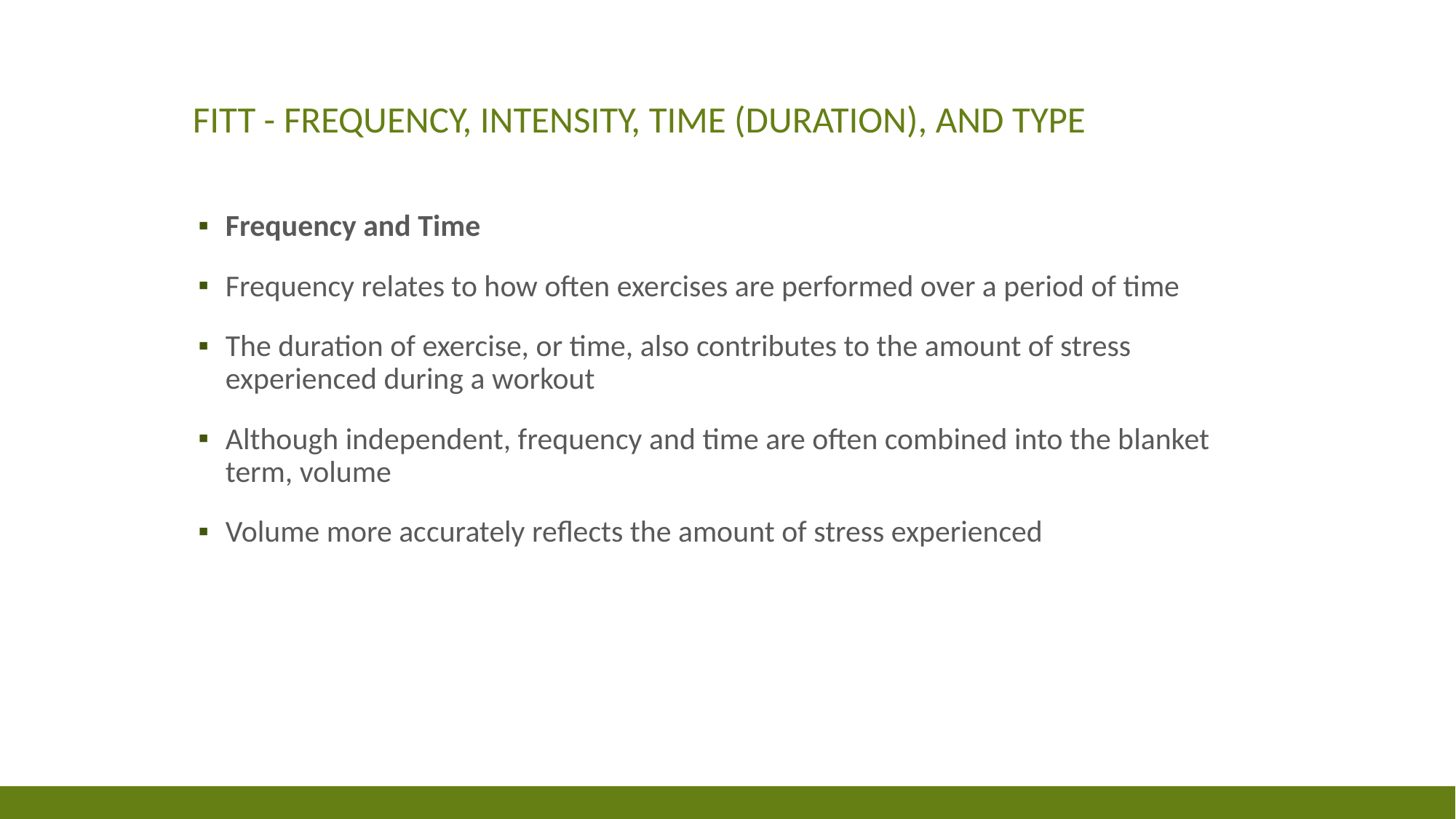

# FITT - Frequency, Intensity, time (duration), and type
Frequency and Time
Frequency relates to how often exercises are performed over a period of time
The duration of exercise, or time, also contributes to the amount of stress experienced during a workout
Although independent, frequency and time are often combined into the blanket term, volume
Volume more accurately reflects the amount of stress experienced